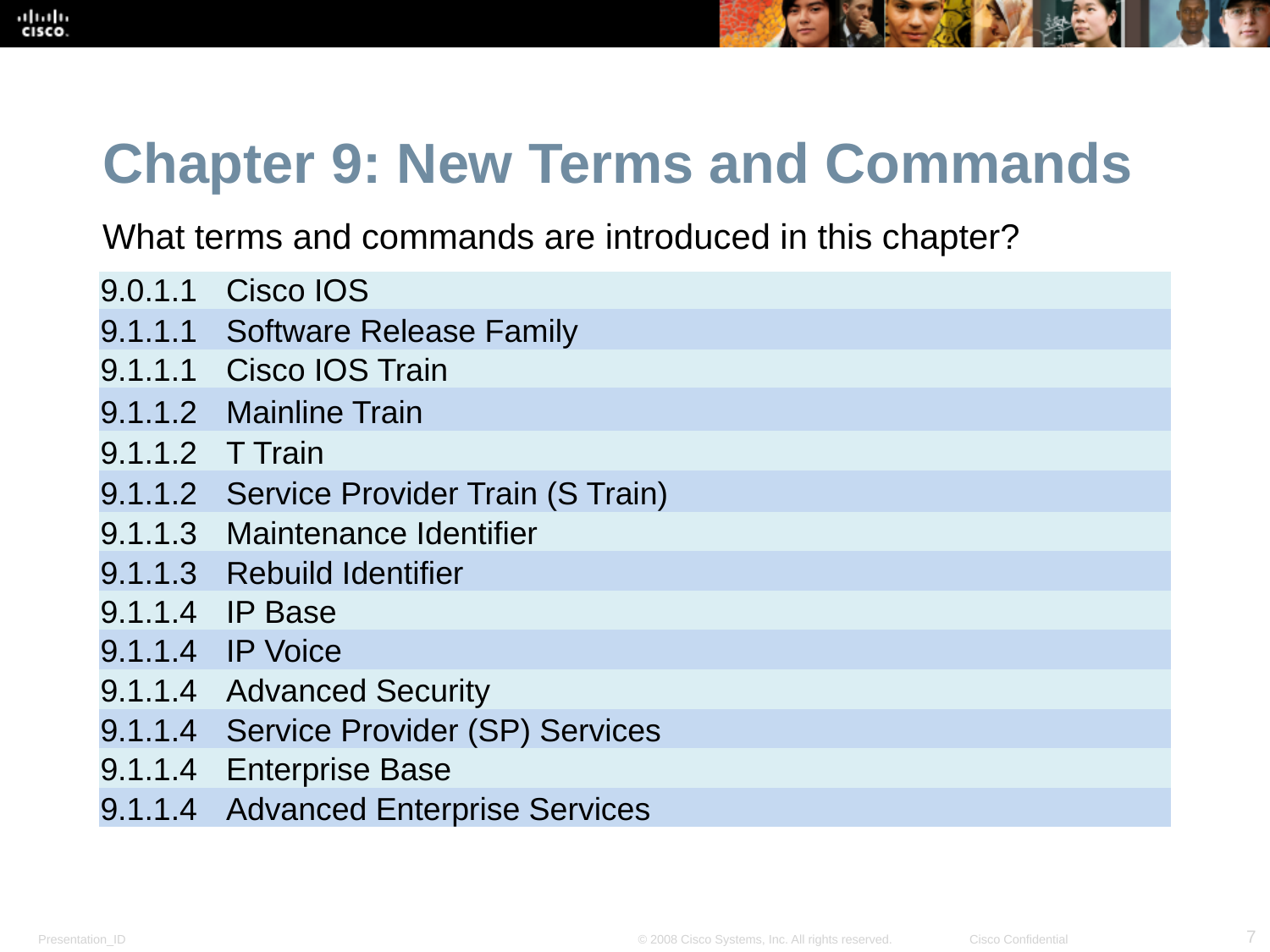

Chapter 9: New Terms and Commands
What terms and commands are introduced in this chapter?
| 9.0.1.1 | Cisco IOS |
| --- | --- |
| 9.1.1.1 | Software Release Family |
| 9.1.1.1 | Cisco IOS Train |
| 9.1.1.2 | Mainline Train |
| 9.1.1.2 | T Train |
| 9.1.1.2 | Service Provider Train (S Train) |
| 9.1.1.3 | Maintenance Identifier |
| 9.1.1.3 | Rebuild Identifier |
| 9.1.1.4 | IP Base |
| 9.1.1.4 | IP Voice |
| 9.1.1.4 | Advanced Security |
| 9.1.1.4 | Service Provider (SP) Services |
| 9.1.1.4 | Enterprise Base |
| 9.1.1.4 | Advanced Enterprise Services |